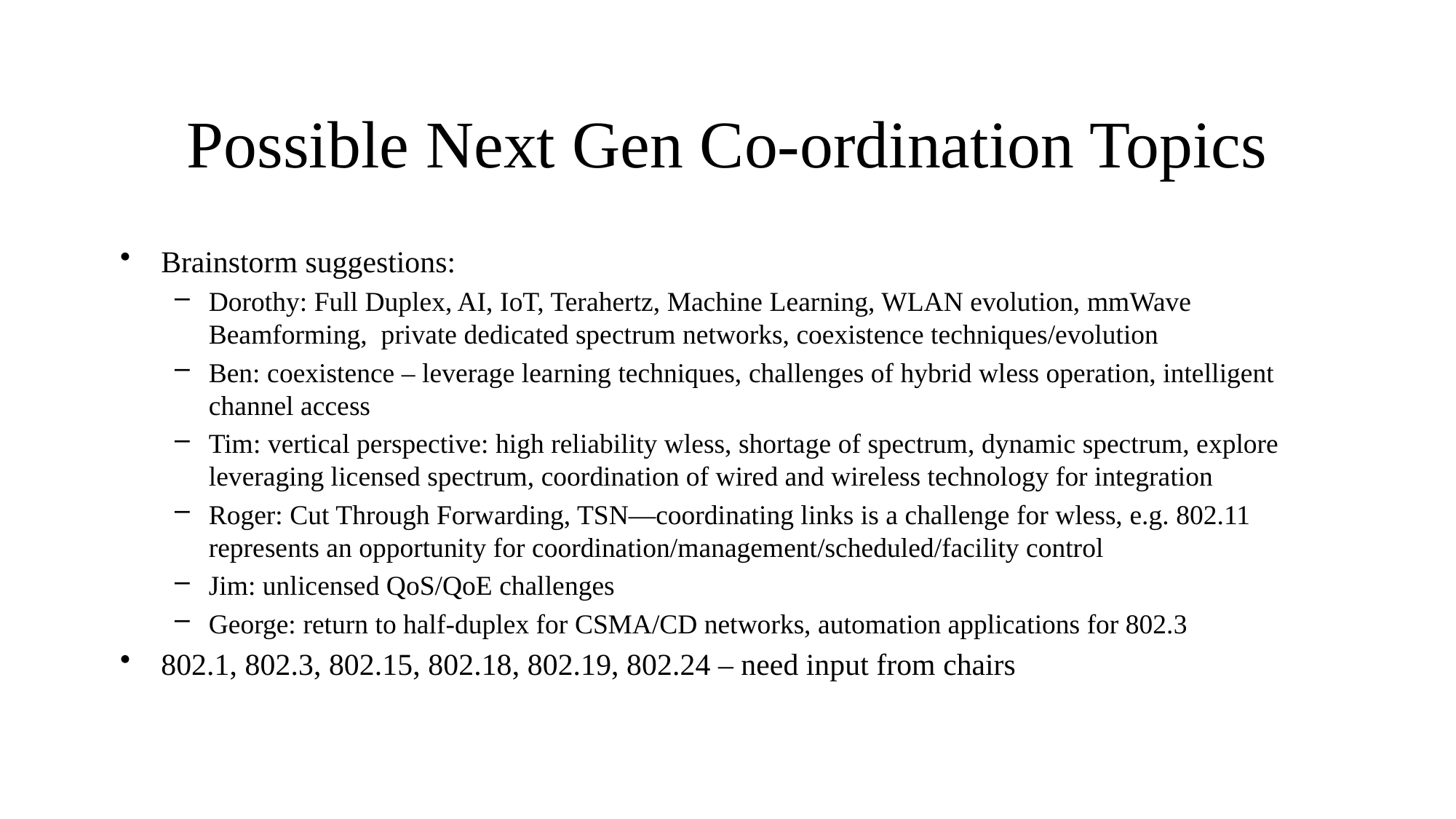

# Possible Next Gen Co-ordination Topics
Brainstorm suggestions:
Dorothy: Full Duplex, AI, IoT, Terahertz, Machine Learning, WLAN evolution, mmWave Beamforming,  private dedicated spectrum networks, coexistence techniques/evolution
Ben: coexistence – leverage learning techniques, challenges of hybrid wless operation, intelligent channel access
Tim: vertical perspective: high reliability wless, shortage of spectrum, dynamic spectrum, explore leveraging licensed spectrum, coordination of wired and wireless technology for integration
Roger: Cut Through Forwarding, TSN—coordinating links is a challenge for wless, e.g. 802.11 represents an opportunity for coordination/management/scheduled/facility control
Jim: unlicensed QoS/QoE challenges
George: return to half-duplex for CSMA/CD networks, automation applications for 802.3
802.1, 802.3, 802.15, 802.18, 802.19, 802.24 – need input from chairs